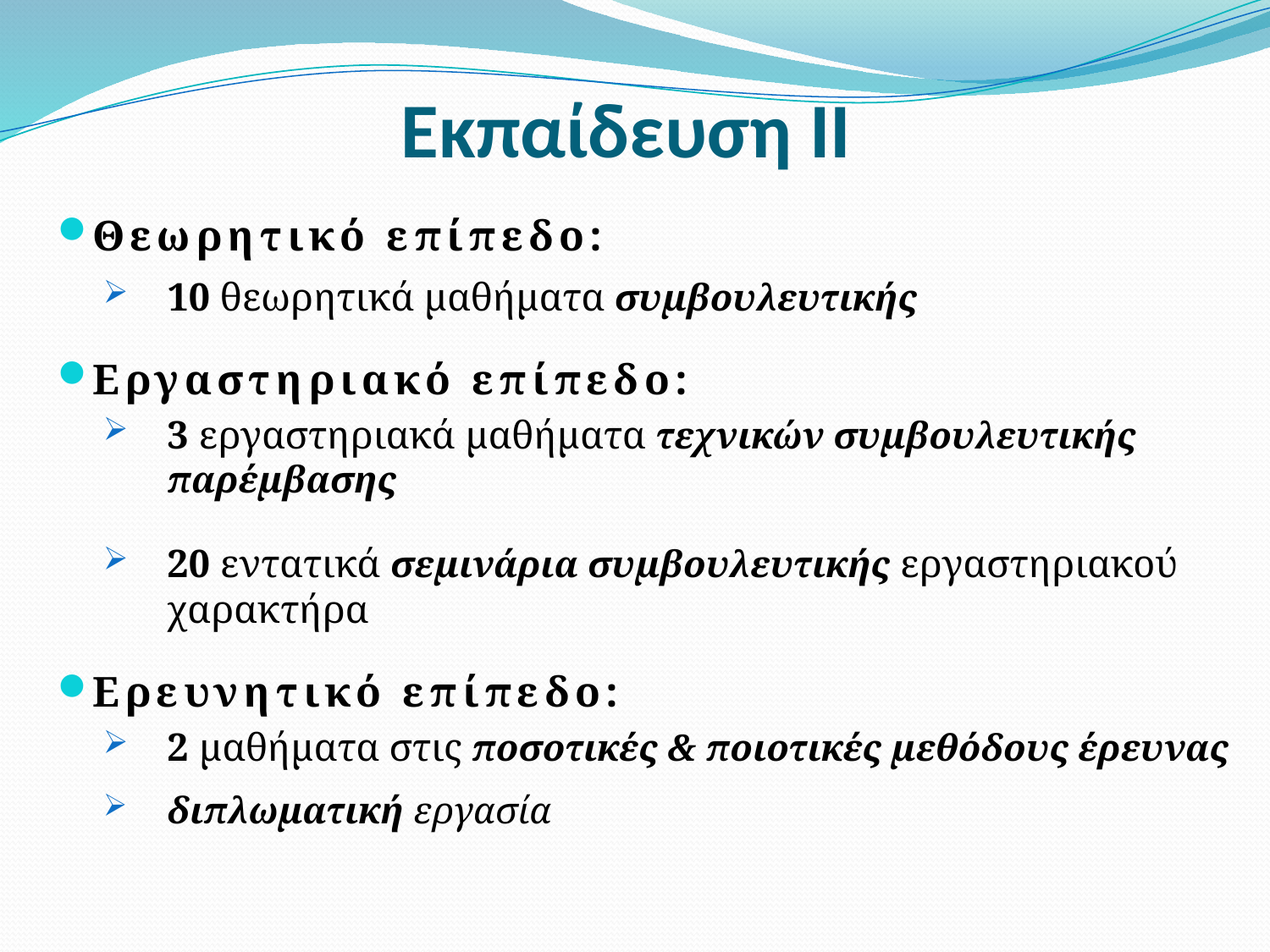

# Εκπαίδευση ΙΙ
Θεωρητικό επίπεδο:
10 θεωρητικά μαθήματα συμβουλευτικής

Εργαστηριακό επίπεδο:
3 εργαστηριακά μαθήματα τεχνικών συμβουλευτικής παρέμβασης

20 εντατικά σεμινάρια συμβουλευτικής εργαστηριακού χαρακτήρα

Ερευνητικό επίπεδο:
2 μαθήματα στις ποσοτικές & ποιοτικές μεθόδους έρευνας

διπλωματική εργασία